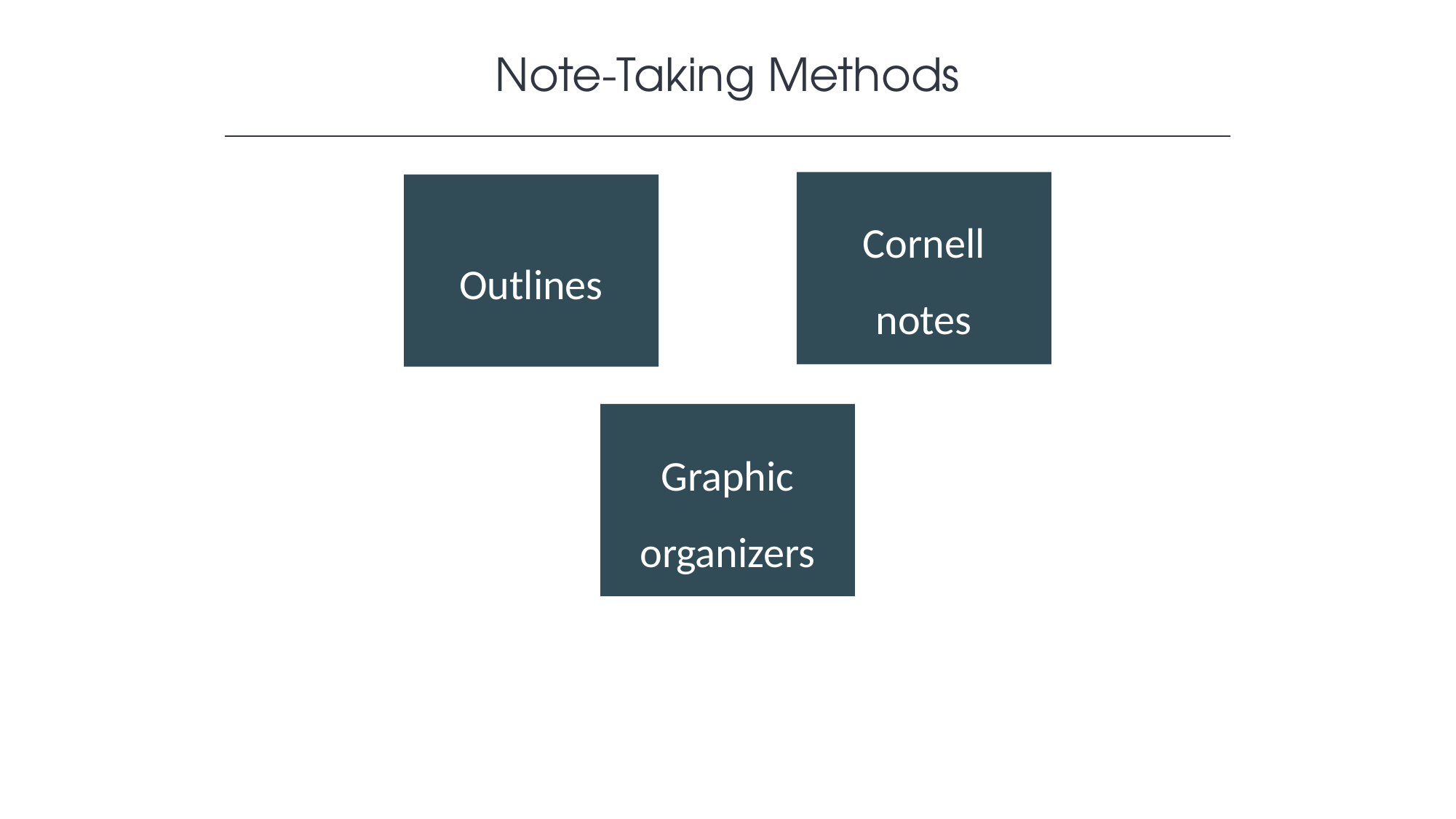

Note-Taking Methods
HAWKES LEARNING

Cornell notes

Outlines

Graphic organizers